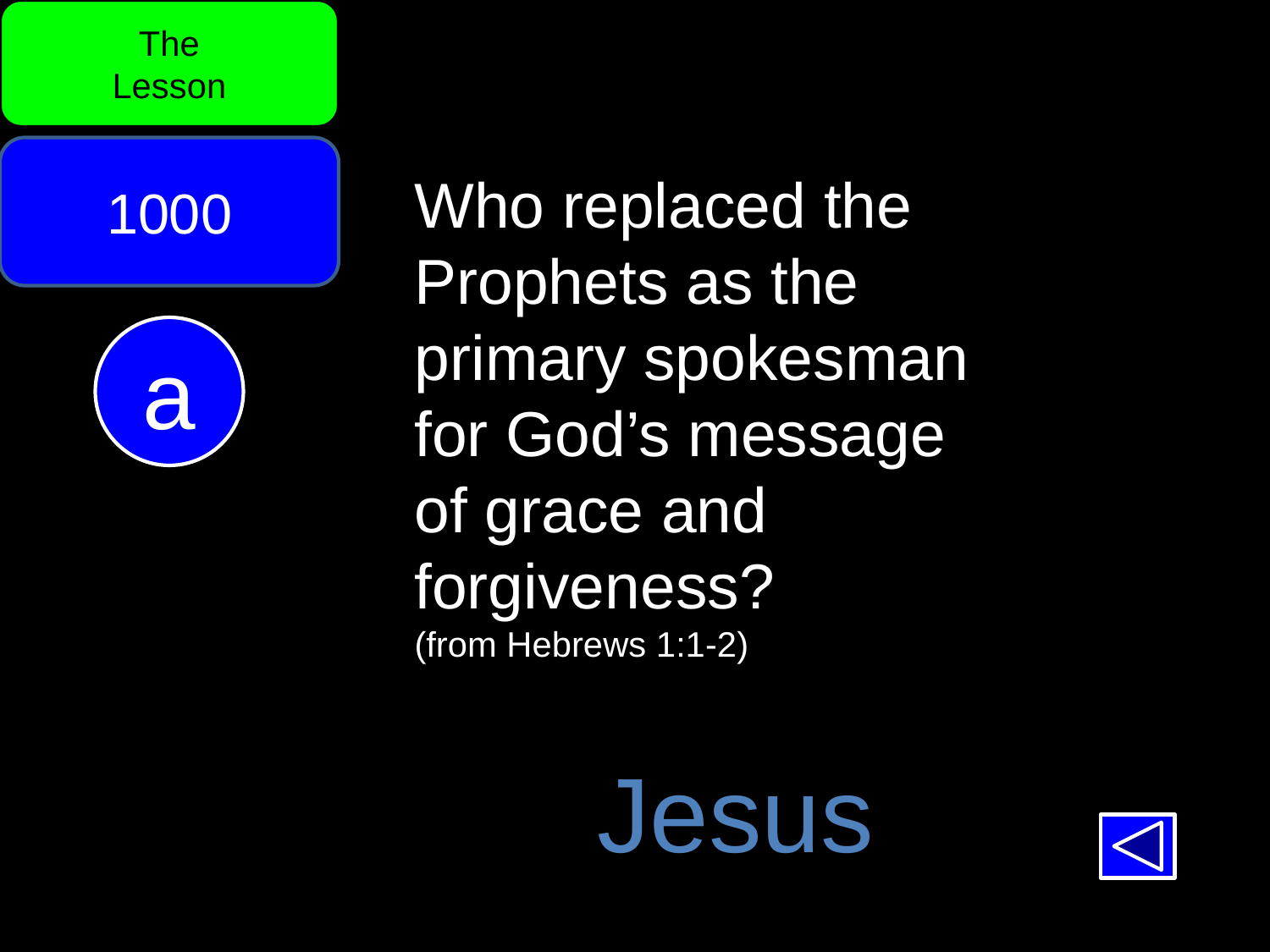

The
Lesson
1000
Who replaced the
Prophets as the
primary spokesman
for God’s message
of grace and
forgiveness?
(from Hebrews 1:1-2)
a
Jesus